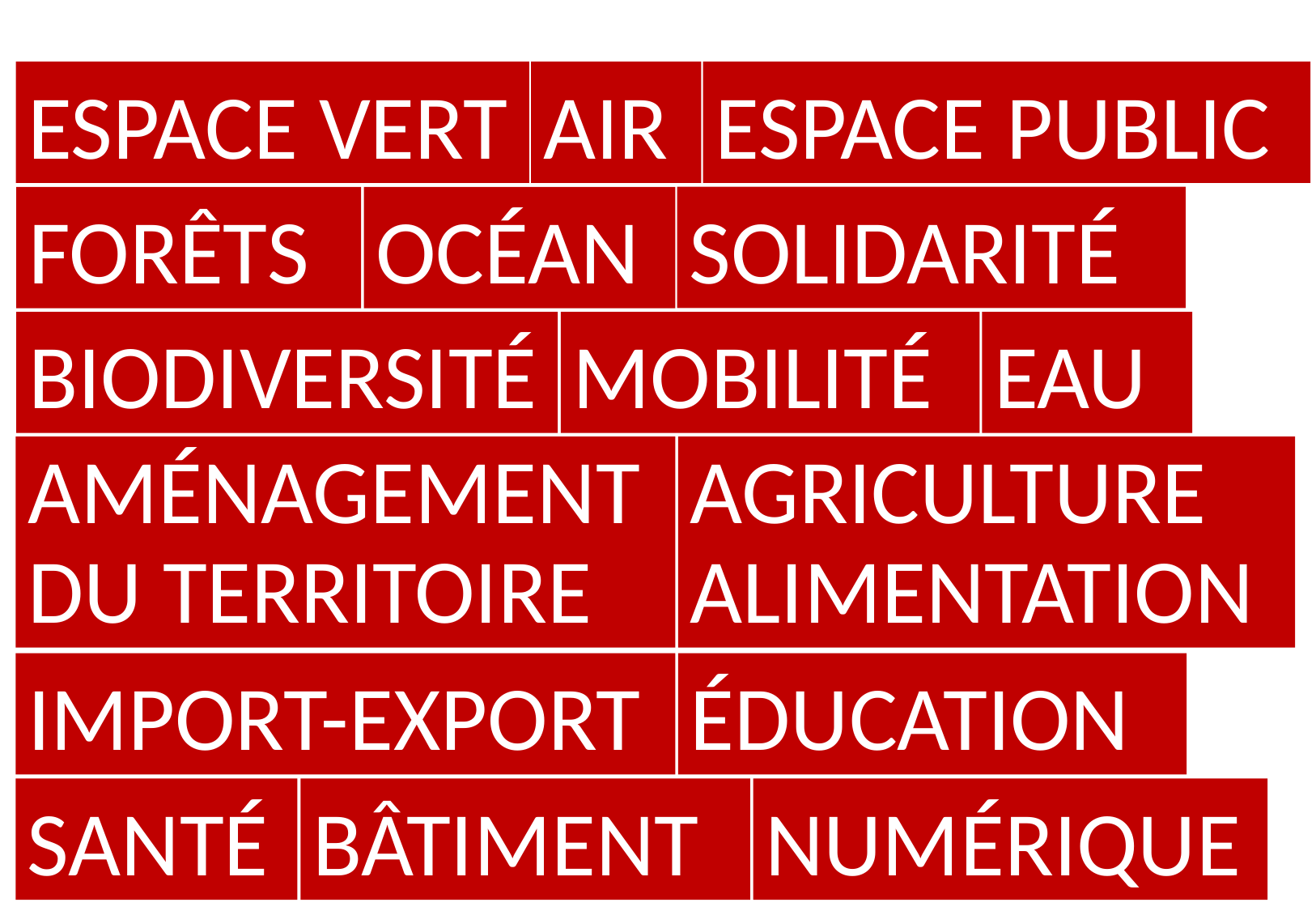

ESPACE VERT
AIR
ESPACE PUBLIC
SOLIDARITÉ
FORÊTS
OCÉAN
BIODIVERSITÉ
MOBILITÉ
EAU
AMÉNAGEMENT
DU TERRITOIRE
AGRICULTURE
ALIMENTATION
IMPORT-EXPORT
ÉDUCATION
SANTÉ
BÂTIMENT
NUMÉRIQUE